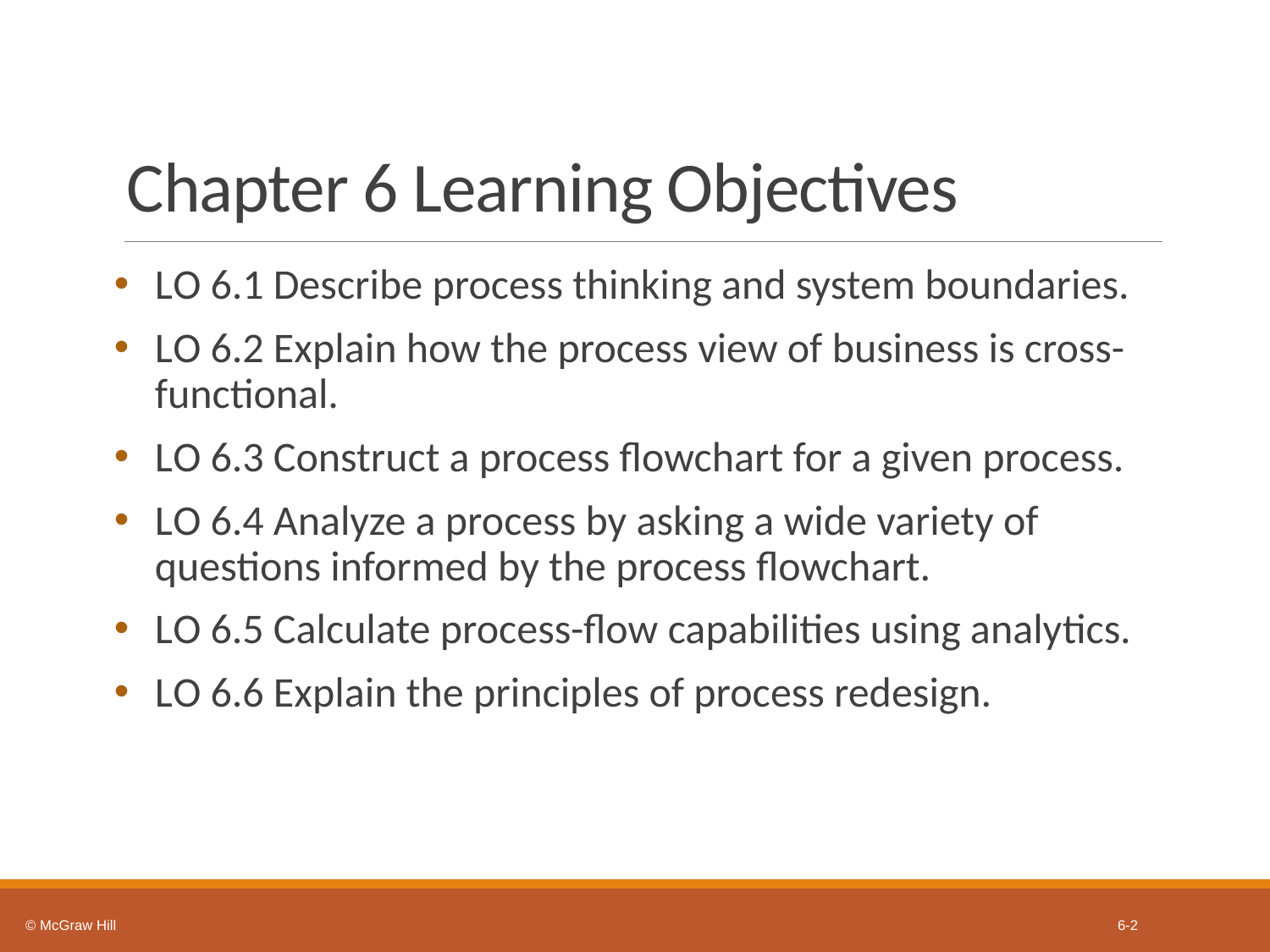

# Chapter 6 Learning Objectives
L O 6.1 Describe process thinking and system boundaries.
L O 6.2 Explain how the process view of business is cross-functional.
L O 6.3 Construct a process flowchart for a given process.
L O 6.4 Analyze a process by asking a wide variety of questions informed by the process flowchart.
L O 6.5 Calculate process-flow capabilities using analytics.
L O 6.6 Explain the principles of process redesign.